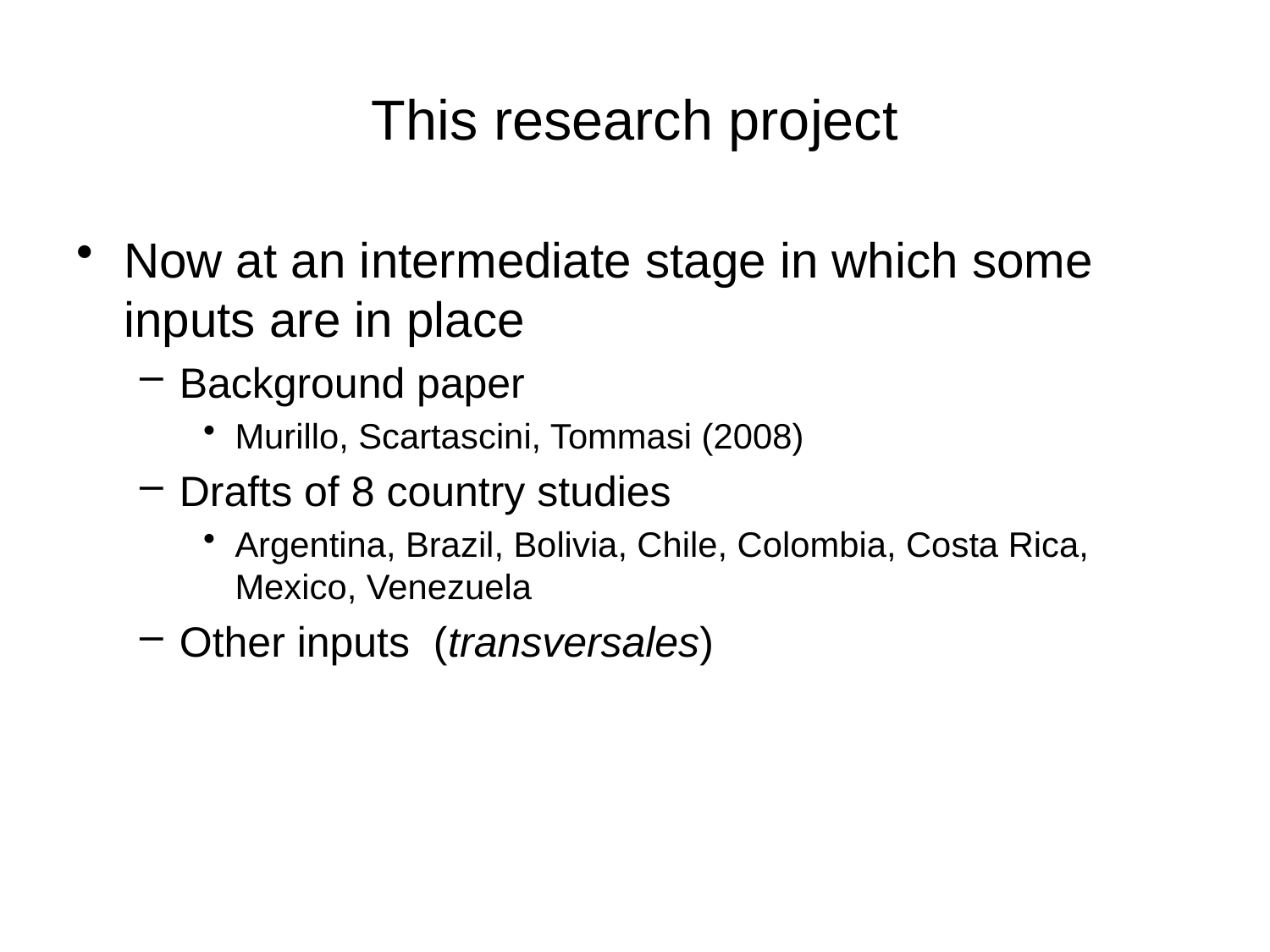

# This research project
Now at an intermediate stage in which some inputs are in place
Background paper
Murillo, Scartascini, Tommasi (2008)
Drafts of 8 country studies
Argentina, Brazil, Bolivia, Chile, Colombia, Costa Rica, Mexico, Venezuela
Other inputs  (transversales)